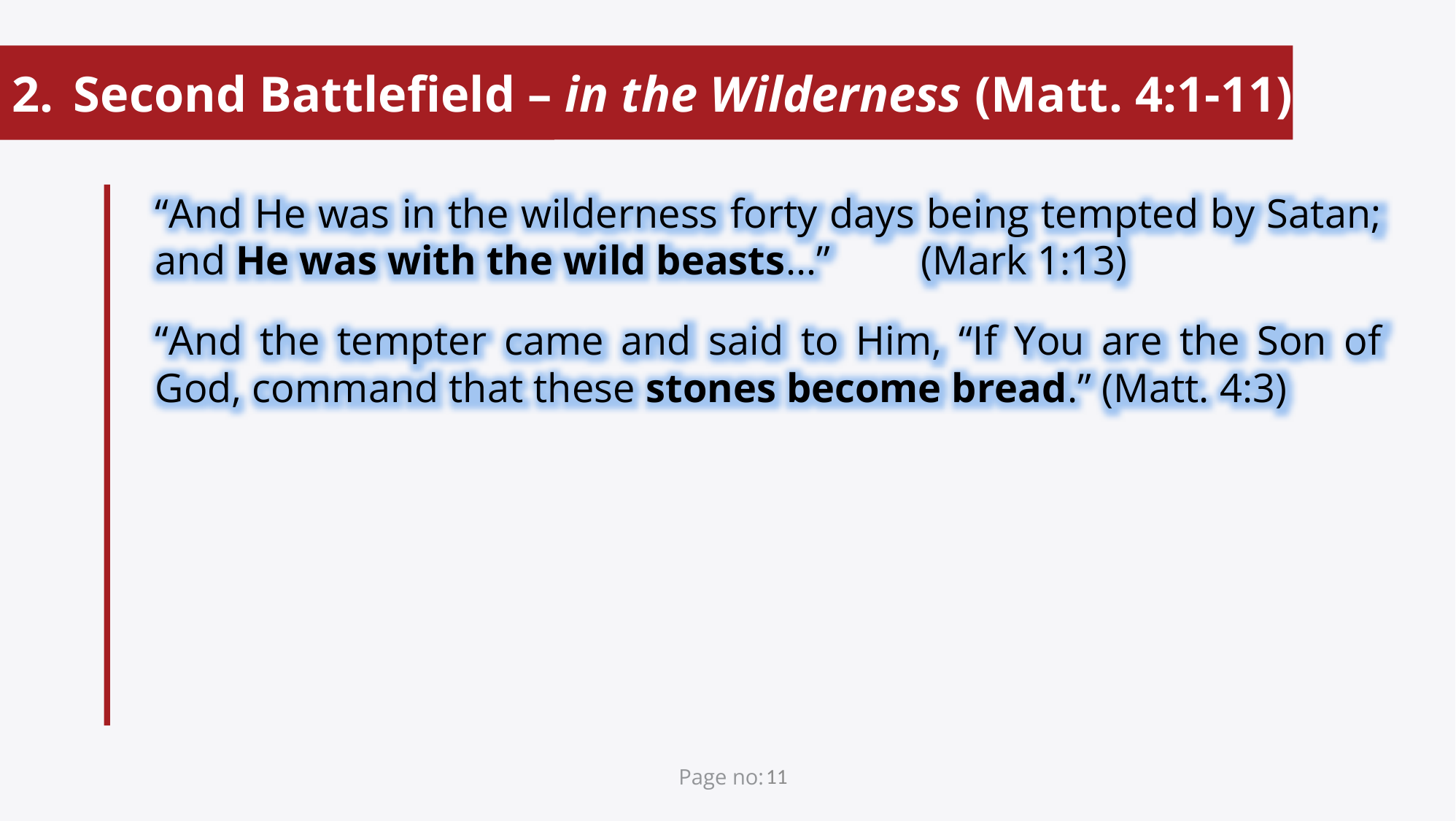

Second Battlefield – in the Wilderness (Matt. 4:1-11)
“And He was in the wilderness forty days being tempted by Satan; and He was with the wild beasts…”	(Mark 1:13)
“And the tempter came and said to Him, “If You are the Son of God, command that these stones become bread.” (Matt. 4:3)